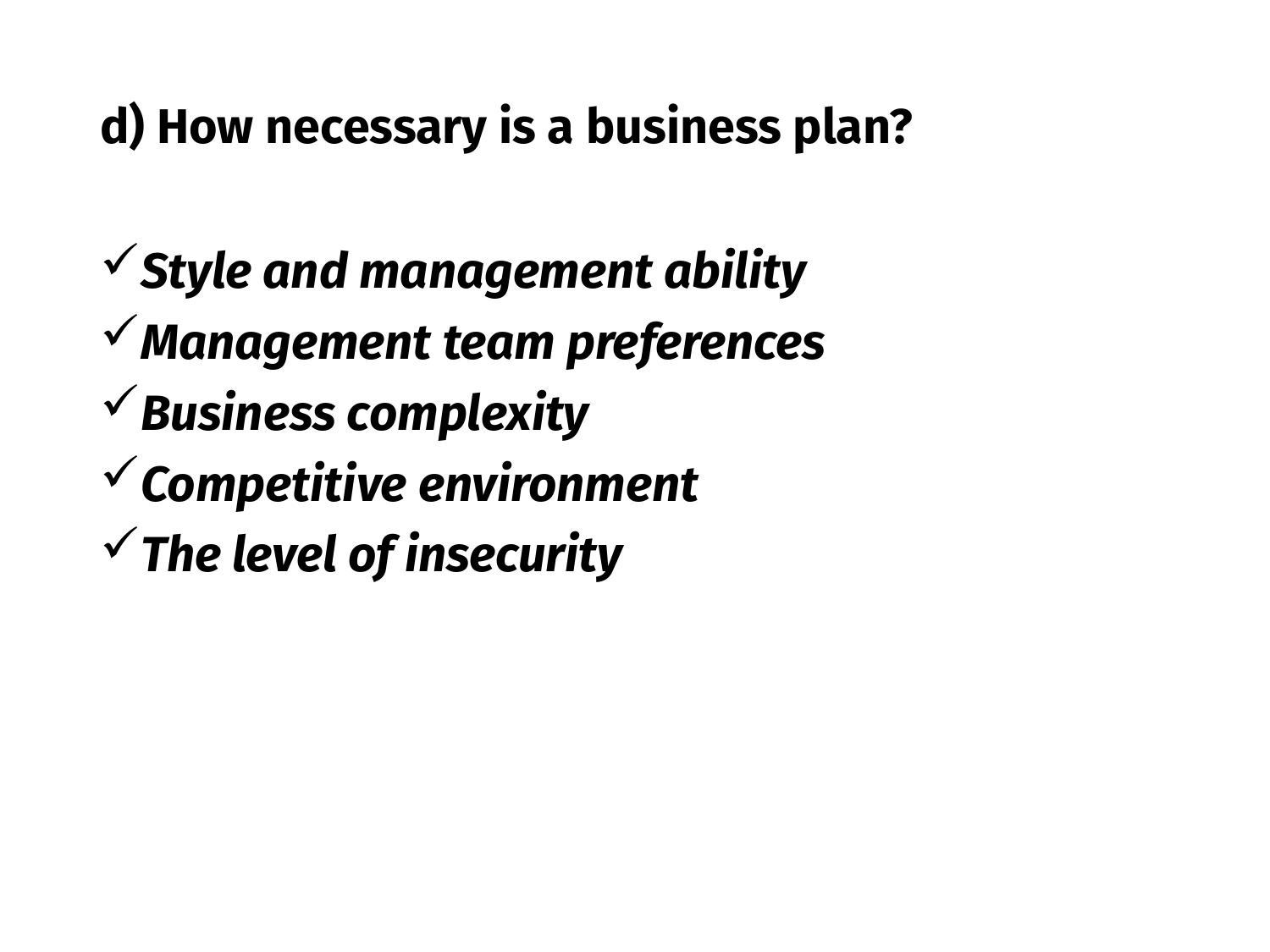

# d) How necessary is a business plan?
Style and management ability
Management team preferences
Business complexity
Competitive environment
The level of insecurity